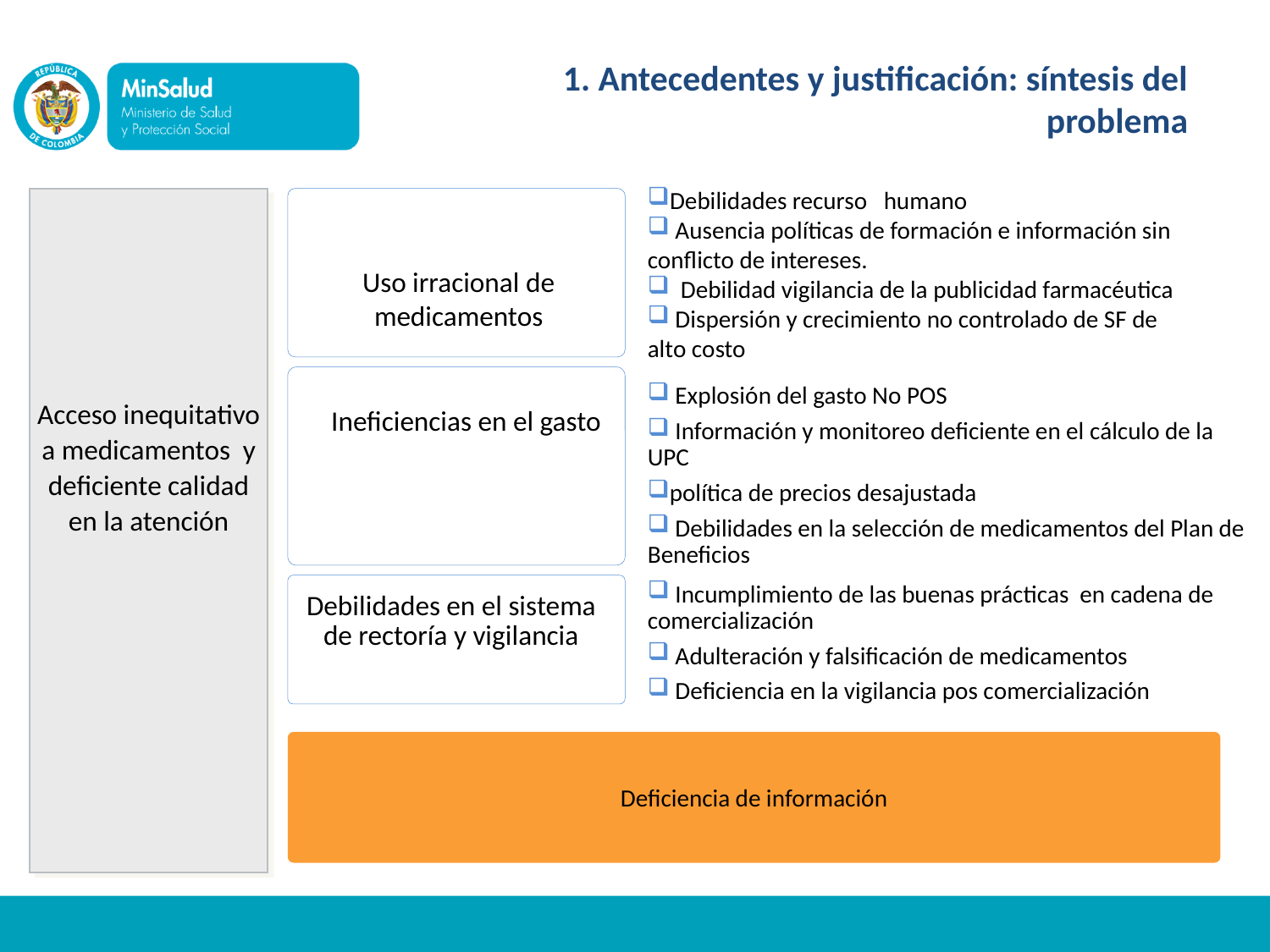

1. Antecedentes y justificación: síntesis del problema
Debilidades recurso   humano
 Ausencia políticas de formación e información sin conflicto de intereses.
  Debilidad vigilancia de la publicidad farmacéutica
 Dispersión y crecimiento no controlado de SF de alto costo

Acceso inequitativo a medicamentos  y deficiente calidad en la atención

Uso irracional de medicamentos

 Explosión del gasto No POS
 Información y monitoreo deficiente en el cálculo de la UPC
política de precios desajustada
 Debilidades en la selección de medicamentos del Plan de Beneficios
Ineficiencias en el gasto

 Incumplimiento de las buenas prácticas  en cadena de comercialización
 Adulteración y falsificación de medicamentos
 Deficiencia en la vigilancia pos comercialización
Debilidades en el sistema de rectoría y vigilancia
Deficiencia de información